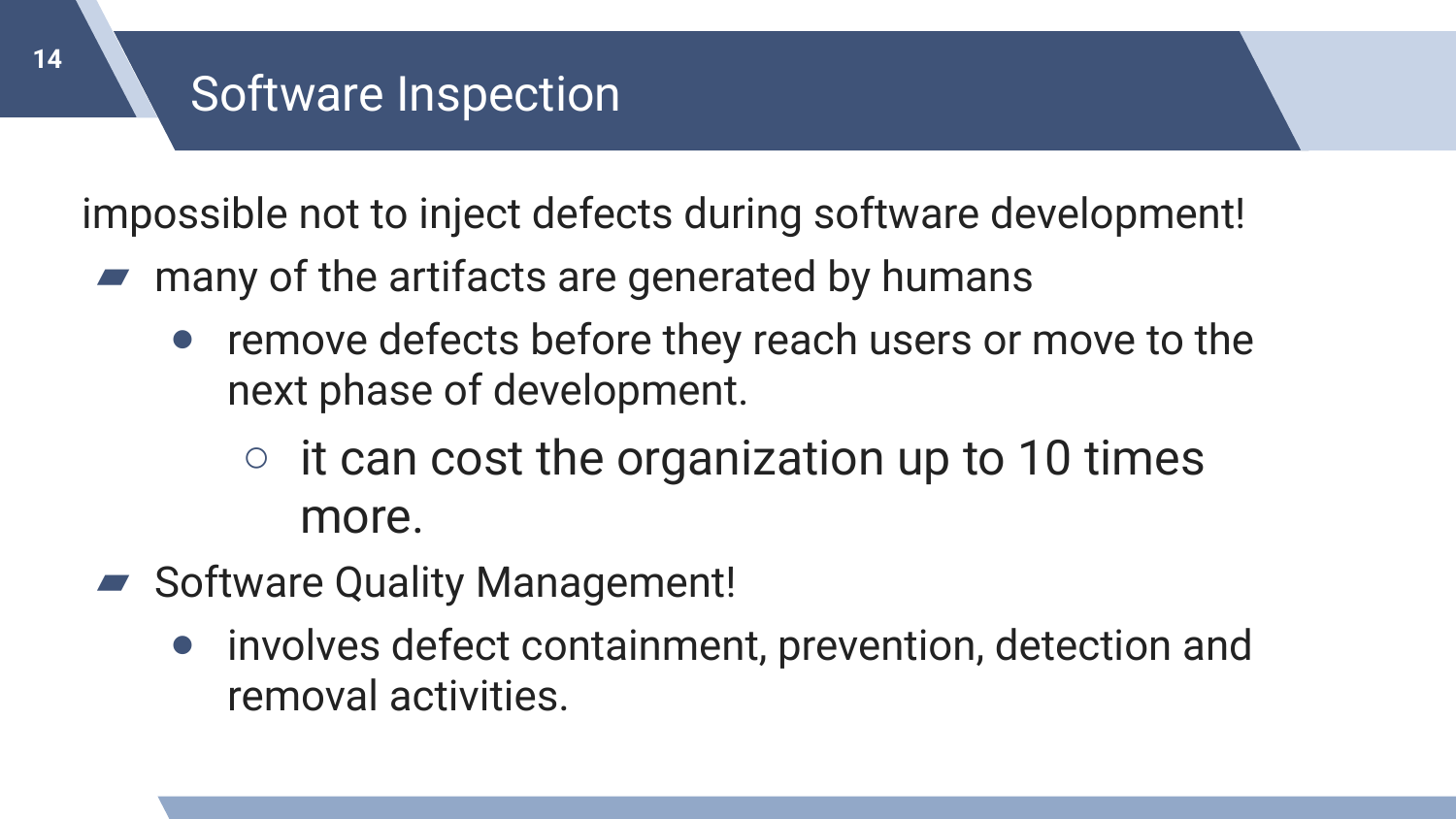

14
# Software Inspection
impossible not to inject defects during software development!
many of the artifacts are generated by humans
remove defects before they reach users or move to the next phase of development.
it can cost the organization up to 10 times more.
Software Quality Management!
involves defect containment, prevention, detection and removal activities.